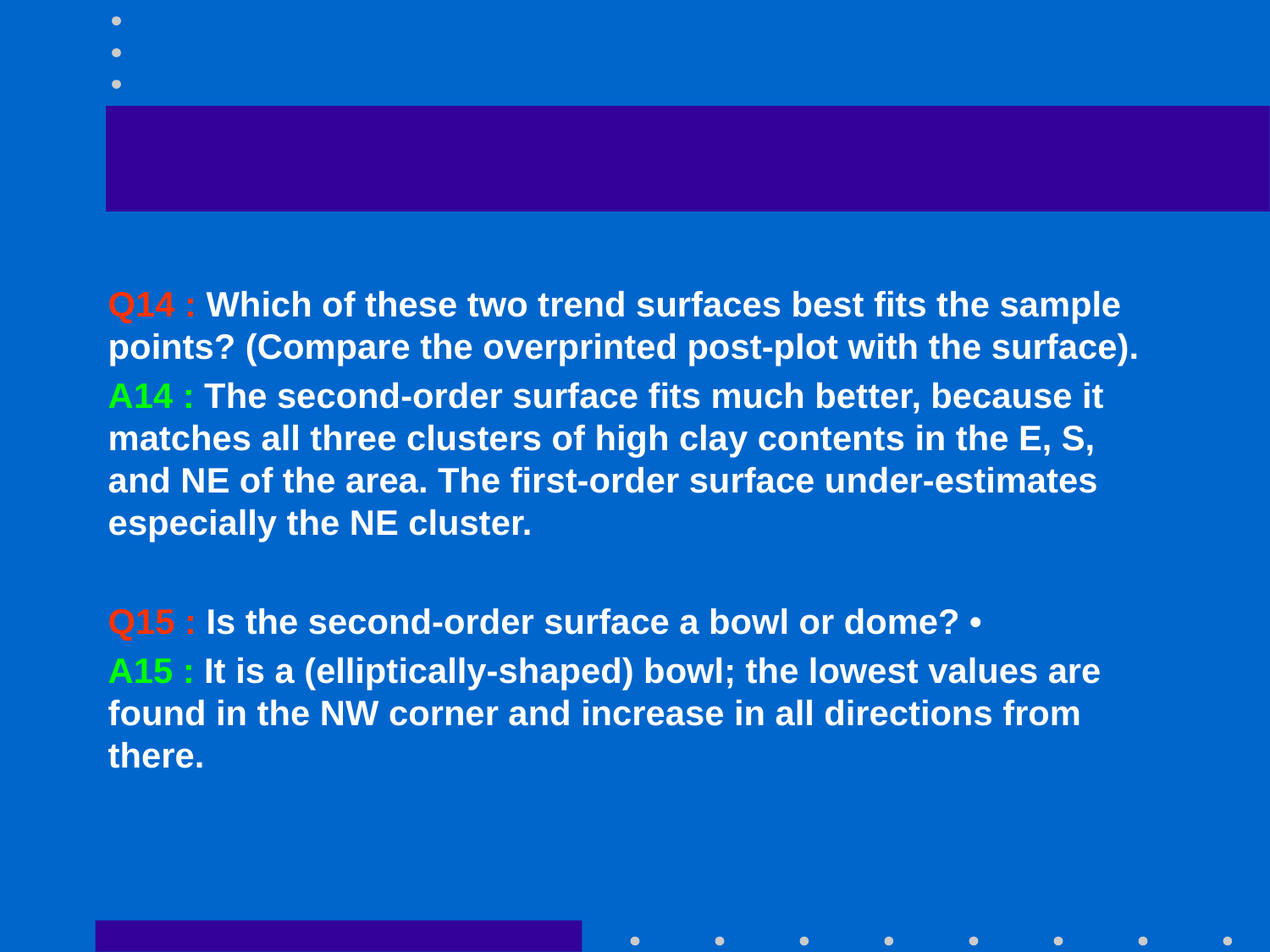

#
Q14 : Which of these two trend surfaces best fits the sample points? (Compare the overprinted post-plot with the surface).
A14 : The second-order surface fits much better, because it matches all three clusters of high clay contents in the E, S, and NE of the area. The first-order surface under-estimates especially the NE cluster.

Q15 : Is the second-order surface a bowl or dome? •
A15 : It is a (elliptically-shaped) bowl; the lowest values are found in the NW corner and increase in all directions from there.